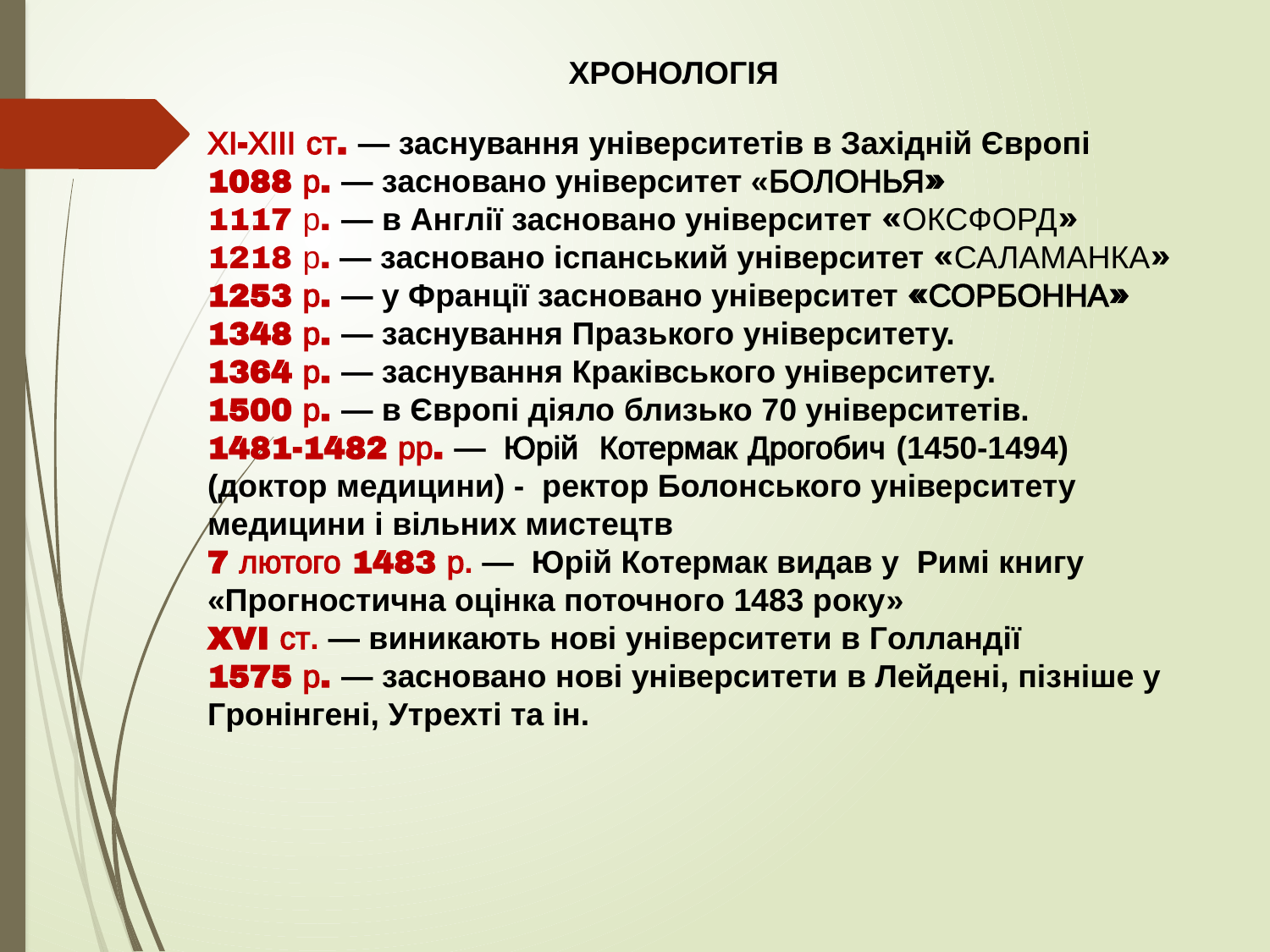

ХРОНОЛОГІЯ
ХІ-ХІІІ ст. — заснування університетів в Західній Європі
1088 р. — засновано університет «БОЛОНЬЯ»
1117 р. — в Англії засновано університет «ОКСФОРД»
1218 р. — засновано іспанський університет «САЛАМАНКА»
1253 р. — у Франції засновано університет «СОРБОННА»
1348 р. — заснування Празького університету.
1364 р. — заснування Краківського університету.
1500 р. — в Європі діяло близько 70 університетів.
1481-1482 рр. —  Юрій  Котермак Дрогобич (1450-1494)
(доктор медицини) -  ректор Болонського університету
медицини і вільних мистецтв
7 лютого 1483 р. —  Юрій Котермак видав у  Римі книгу
«Прогностична оцінка поточного 1483 року»
XVI ст. — виникають нові університети в Голландії
1575 р. — засновано нові університети в Лейдені, пізніше у Гронінгені, Утрехті та ін.